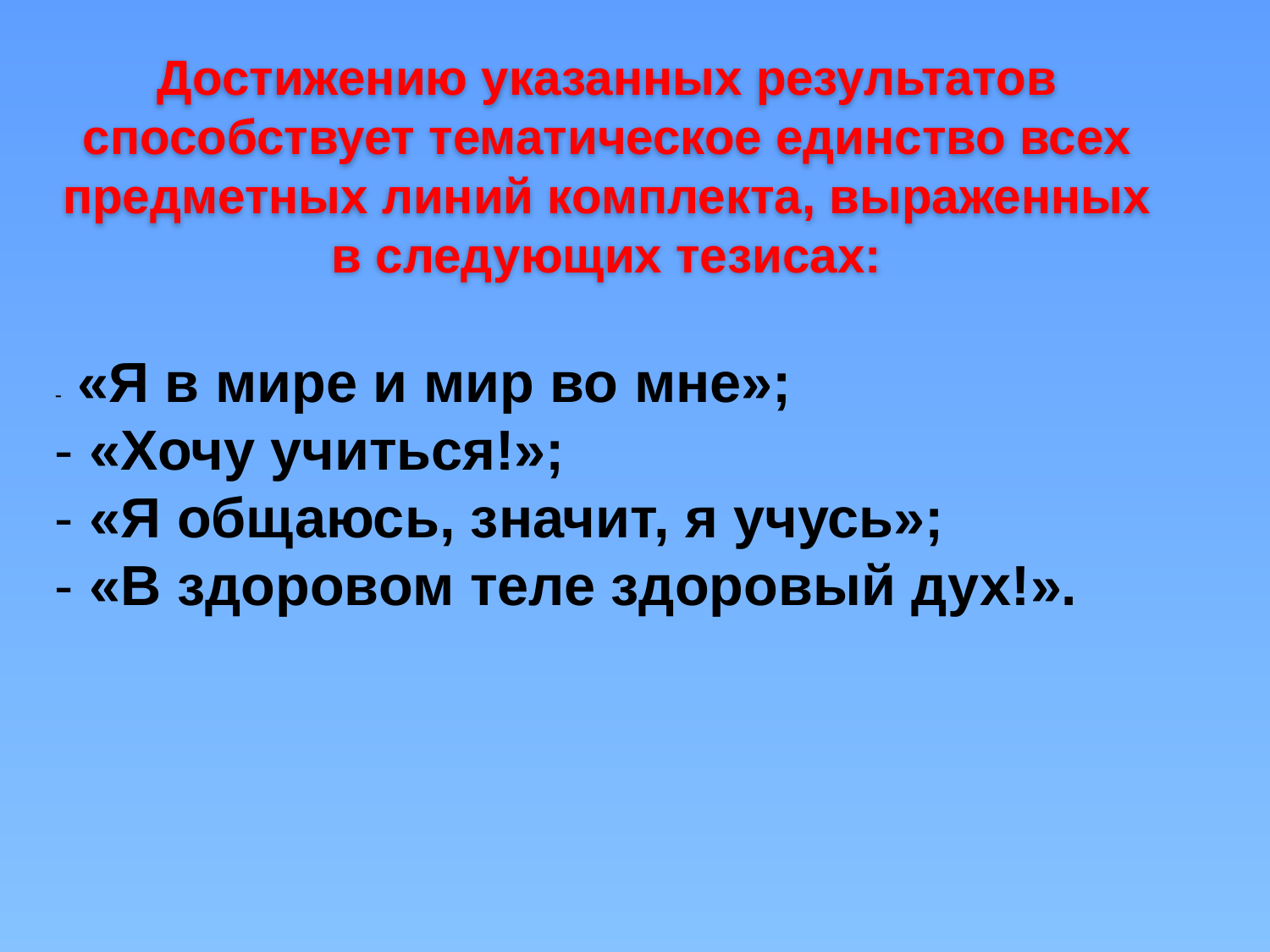

# Достижению указанных результатов способствует тематическое единство всех предметных линий комплекта, выраженных в следующих тезисах:
- «Я в мире и мир во мне»;
- «Хочу учиться!»;
- «Я общаюсь, значит, я учусь»;
- «В здоровом теле здоровый дух!».